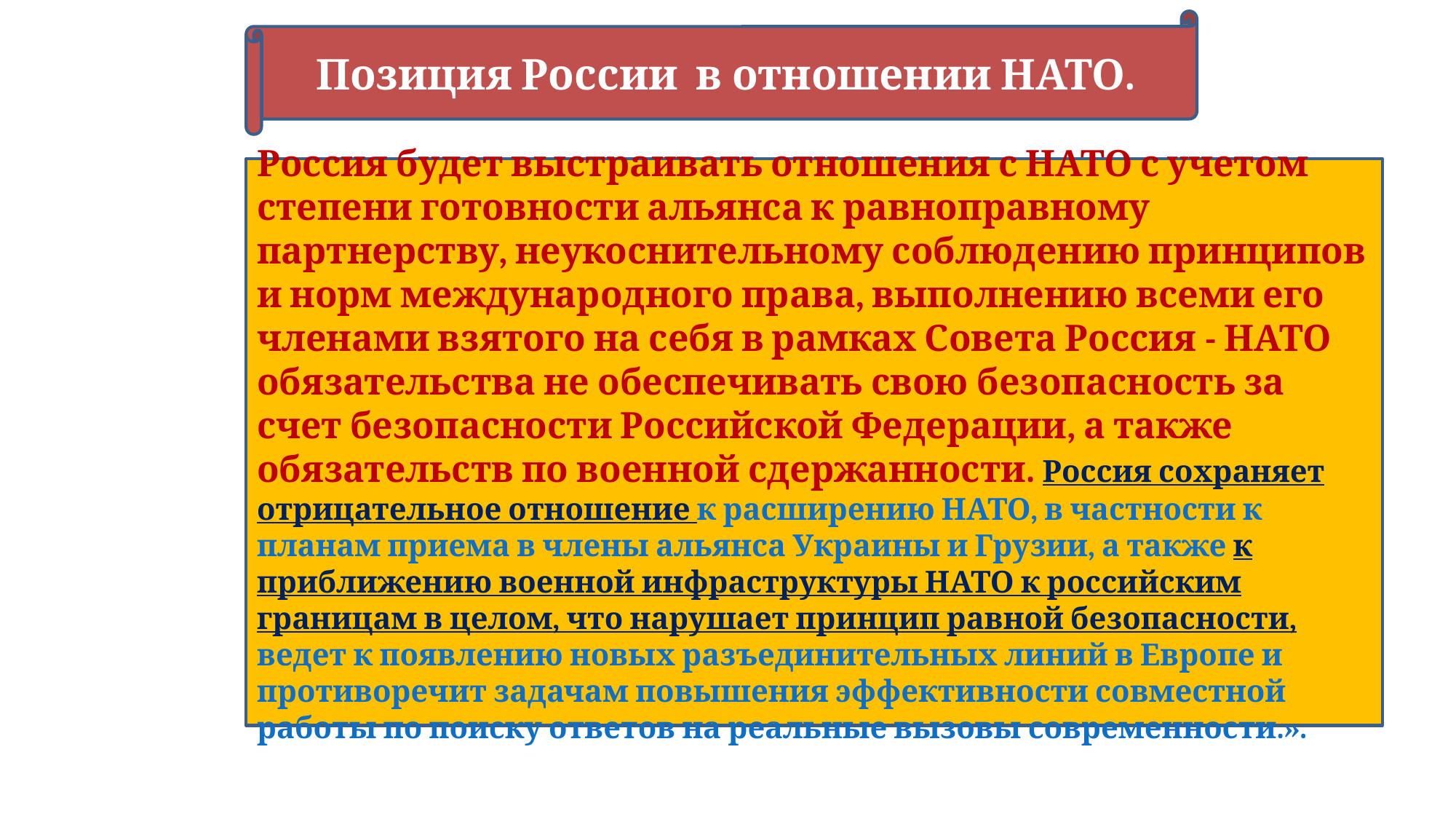

Позиция России  в отношении НАТО.
Россия будет выстраивать отношения с НАТО с учетом степени готовности альянса к равноправному партнерству, неукоснительному соблюдению принципов и норм международного права, выполнению всеми его членами взятого на себя в рамках Совета Россия - НАТО обязательства не обеспечивать свою безопасность за счет безопасности Российской Федерации, а также обязательств по военной сдержанности. Россия сохраняет отрицательное отношение к расширению НАТО, в частности к планам приема в члены альянса Украины и Грузии, а также к приближению военной инфраструктуры НАТО к российским границам в целом, что нарушает принцип равной безопасности, ведет к появлению новых разъединительных линий в Европе и противоречит задачам повышения эффективности совместной работы по поиску ответов на реальные вызовы современности.».